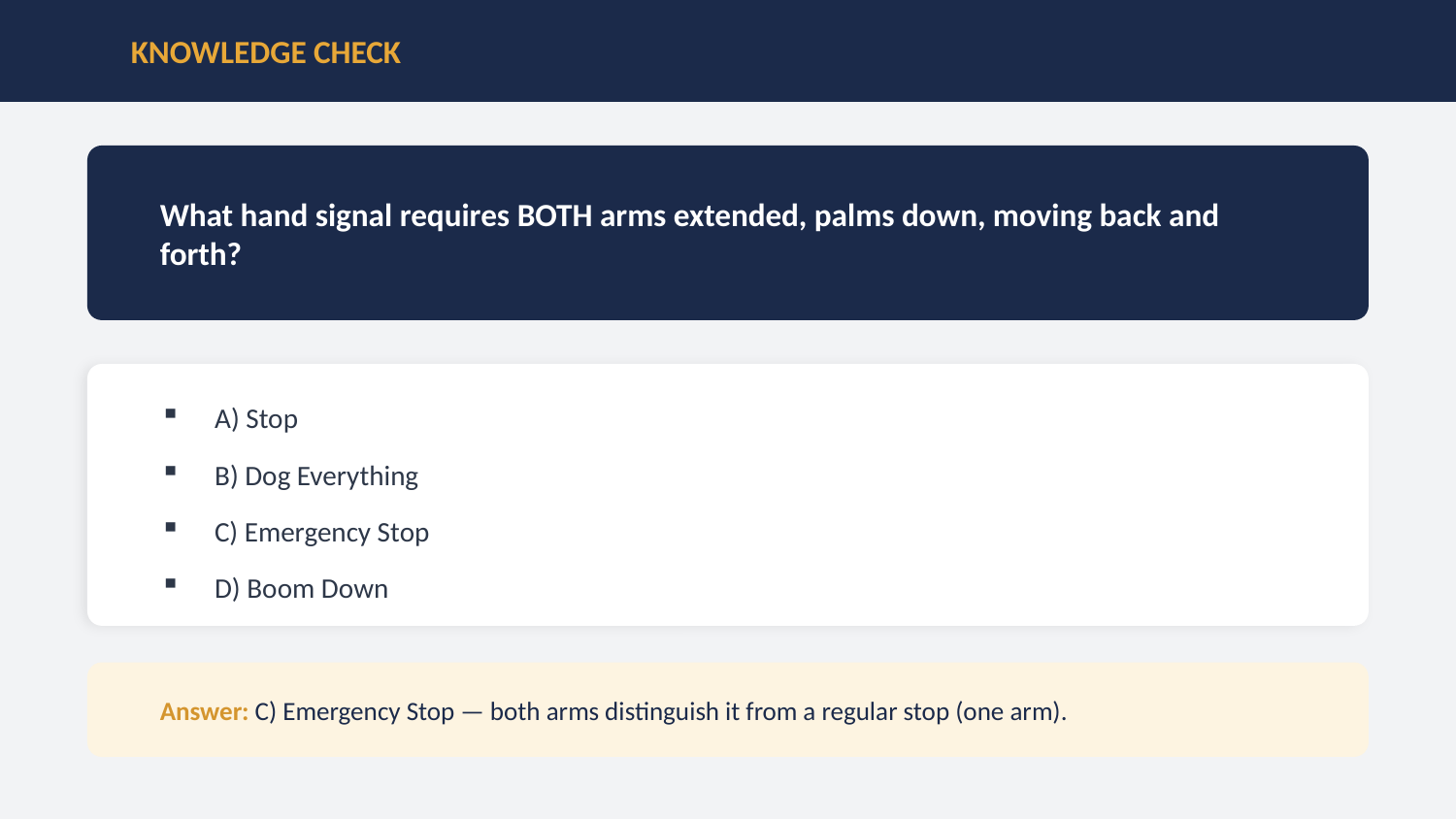

KNOWLEDGE CHECK

What hand signal requires BOTH arms extended, palms down, moving back and forth?

A) Stop
B) Dog Everything
C) Emergency Stop
D) Boom Down

Answer: C) Emergency Stop — both arms distinguish it from a regular stop (one arm).